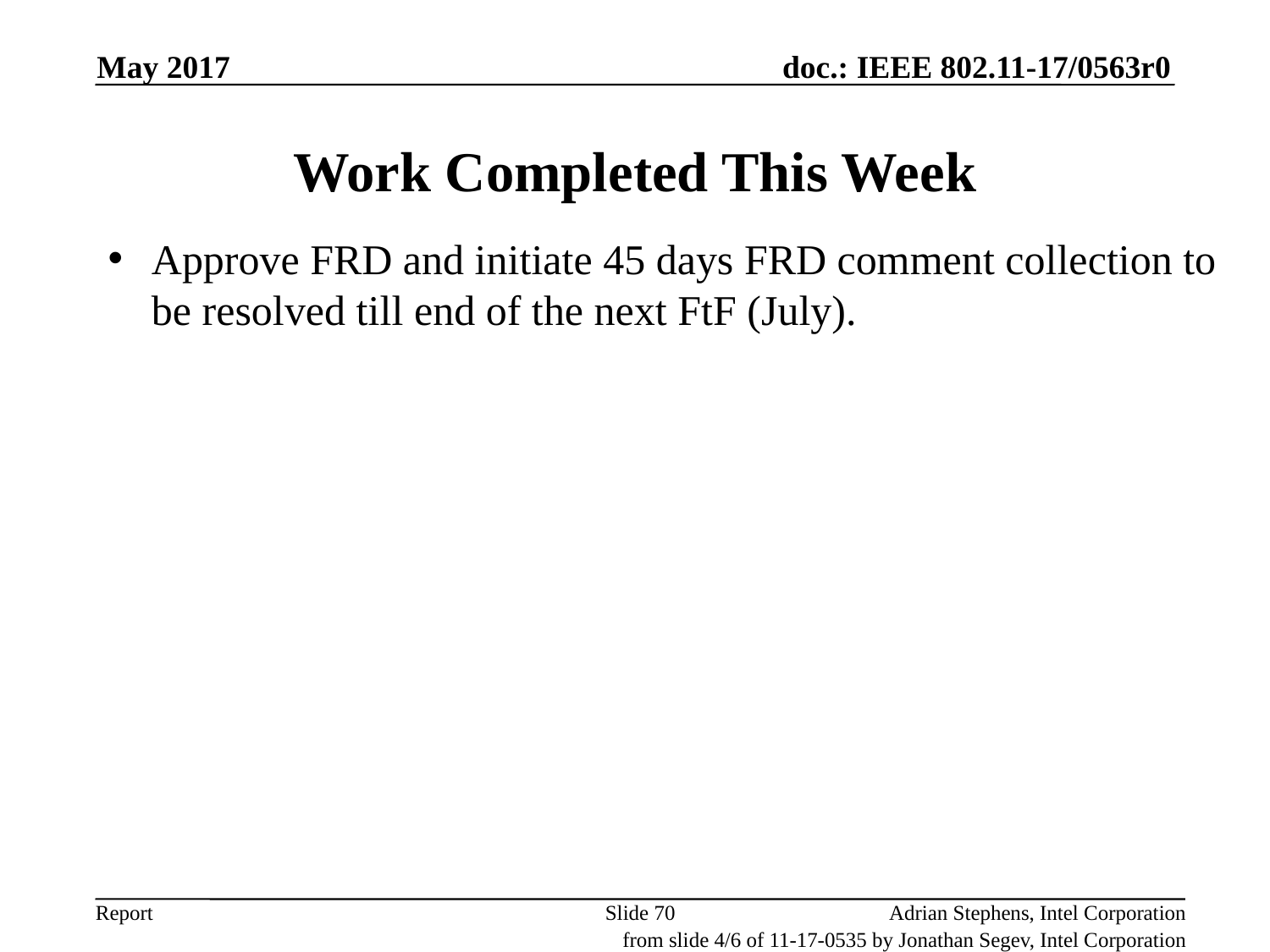

May 2017
# Work Completed This Week
Approve FRD and initiate 45 days FRD comment collection to be resolved till end of the next FtF (July).

Slide 70
Adrian Stephens, Intel Corporation
from slide 4/6 of 11-17-0535 by Jonathan Segev, Intel Corporation